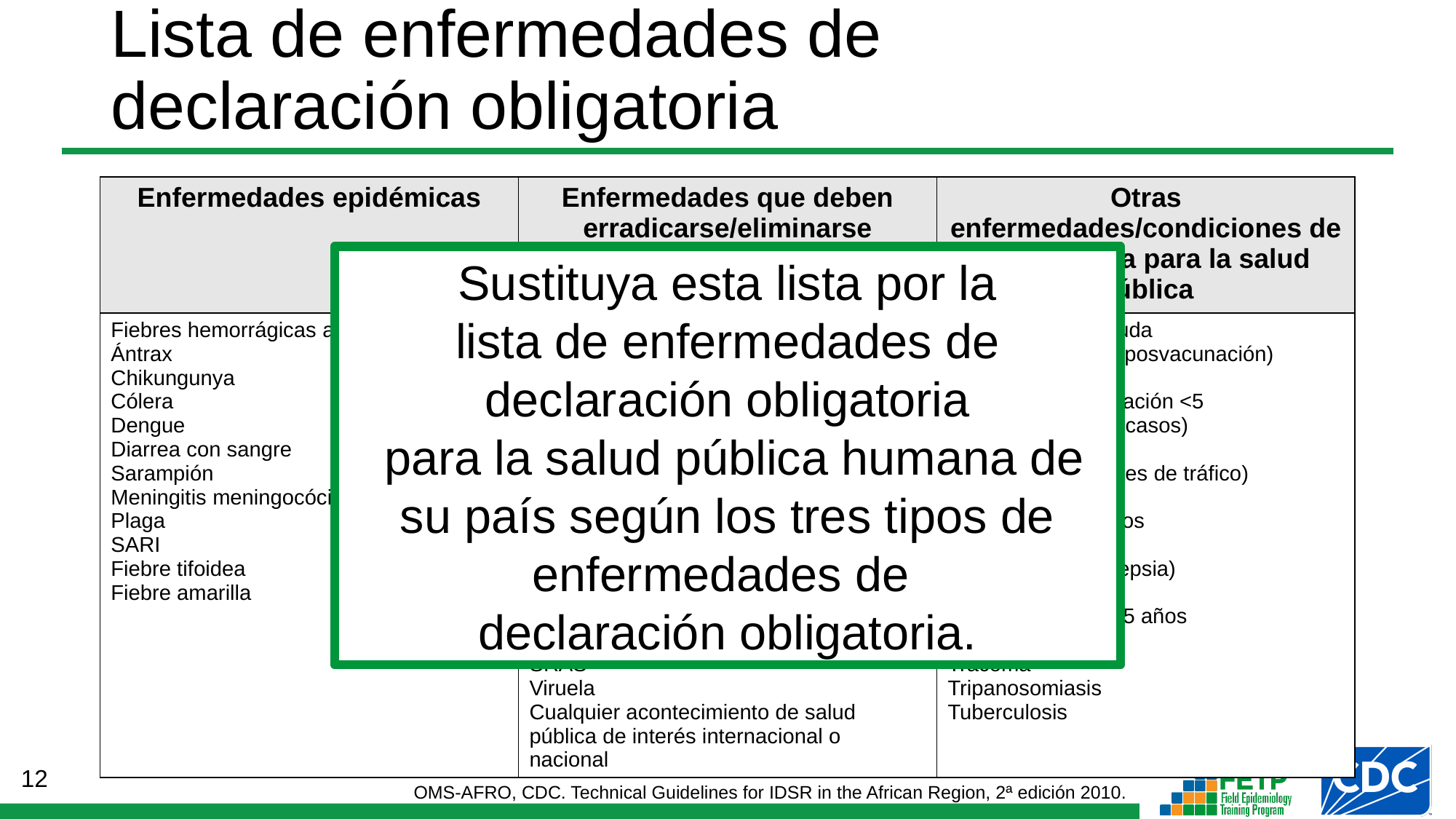

# Lista de enfermedades de declaración obligatoria
| Enfermedades epidémicas | Enfermedades que deben erradicarse/eliminarse | Otras enfermedades/condiciones de importancia para la salud pública |
| --- | --- | --- |
| Fiebres hemorrágicas agudas Ántrax Chikungunya Cólera Dengue Diarrea con sangre Sarampión Meningitis meningocócica Plaga SARI Fiebre tifoidea Fiebre amarilla | Úlcera de Buruli Dracunculosis Lepra Filariasis linfática Tétanos neonatal Noma Oncocercosis Poliomielitis | Hepatitis vírica aguda Efectos adversos (posvacunación) Diabetes mellitus Diarrea / deshidratación <5 VIH/SIDA (nuevos casos) Hipertensión Lesiones (accidentes de tráfico) Paludismo Malnutrición <5 años Muertes maternas Salud mental (epilepsia) Rabia Neumonía grave <5 años STI Tracoma Tripanosomiasis Tuberculosis |
|  | Enfermedades o acontecimientos de interés internacional |  |
|  | Gripe humana, nuevo subtipo SRAS Viruela Cualquier acontecimiento de salud pública de interés internacional o nacional |  |
Sustituya esta lista por la
lista de enfermedades de declaración obligatoria
 para la salud pública humana de su país según los tres tipos de enfermedades de
declaración obligatoria.
OMS-AFRO, CDC. Technical Guidelines for IDSR in the African Region, 2ª edición 2010.